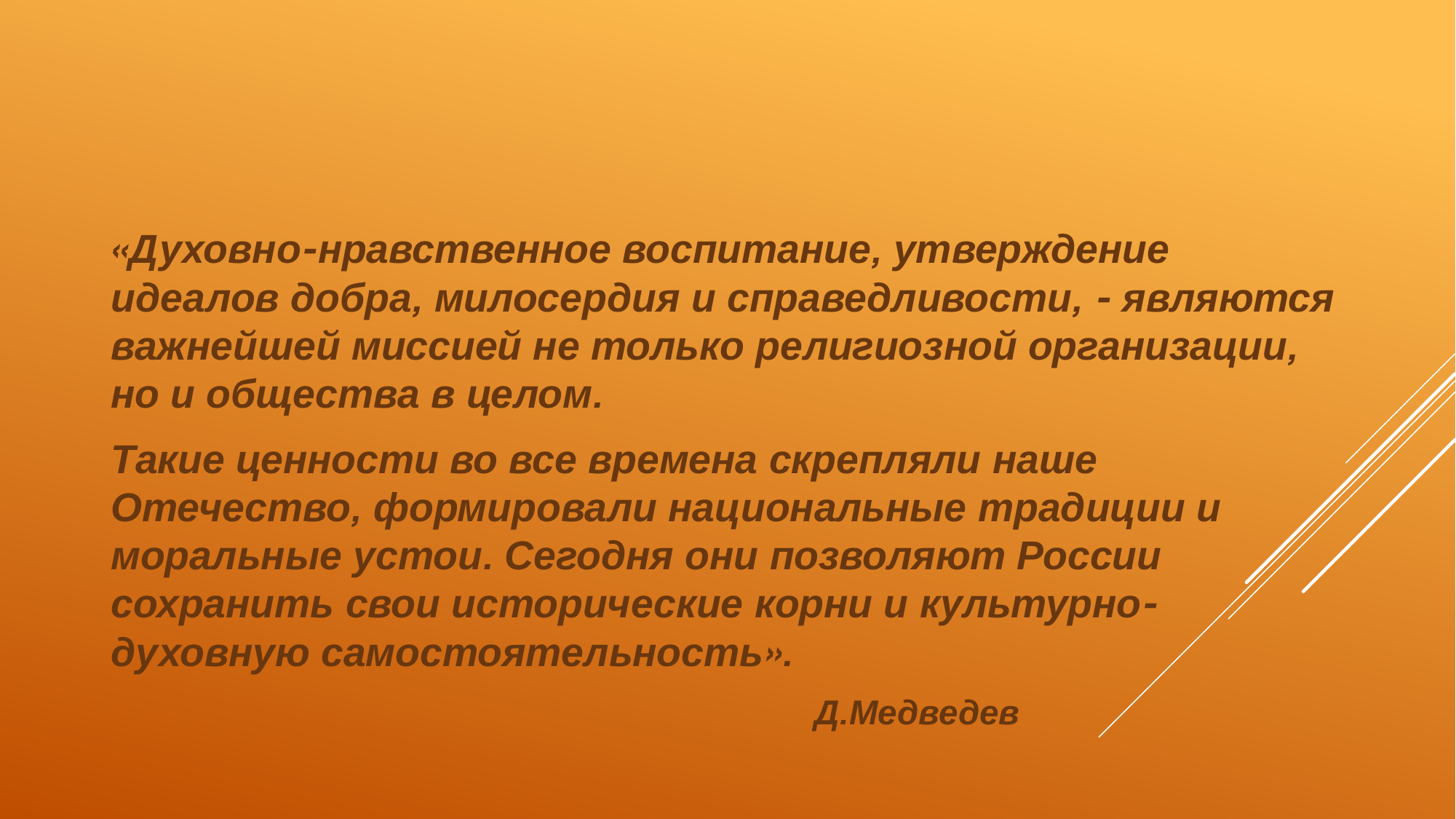

«Духовно-нравственное воспитание, утверждение идеалов добра, милосердия и справедливости, - являются важнейшей миссией не только религиозной организации, но и общества в целом.
Такие ценности во все времена скрепляли наше Отечество, формировали национальные традиции и моральные устои. Сегодня они позволяют России сохранить свои исторические корни и культурно-духовную самостоятельность».
                                                                         Д.Медведев
#